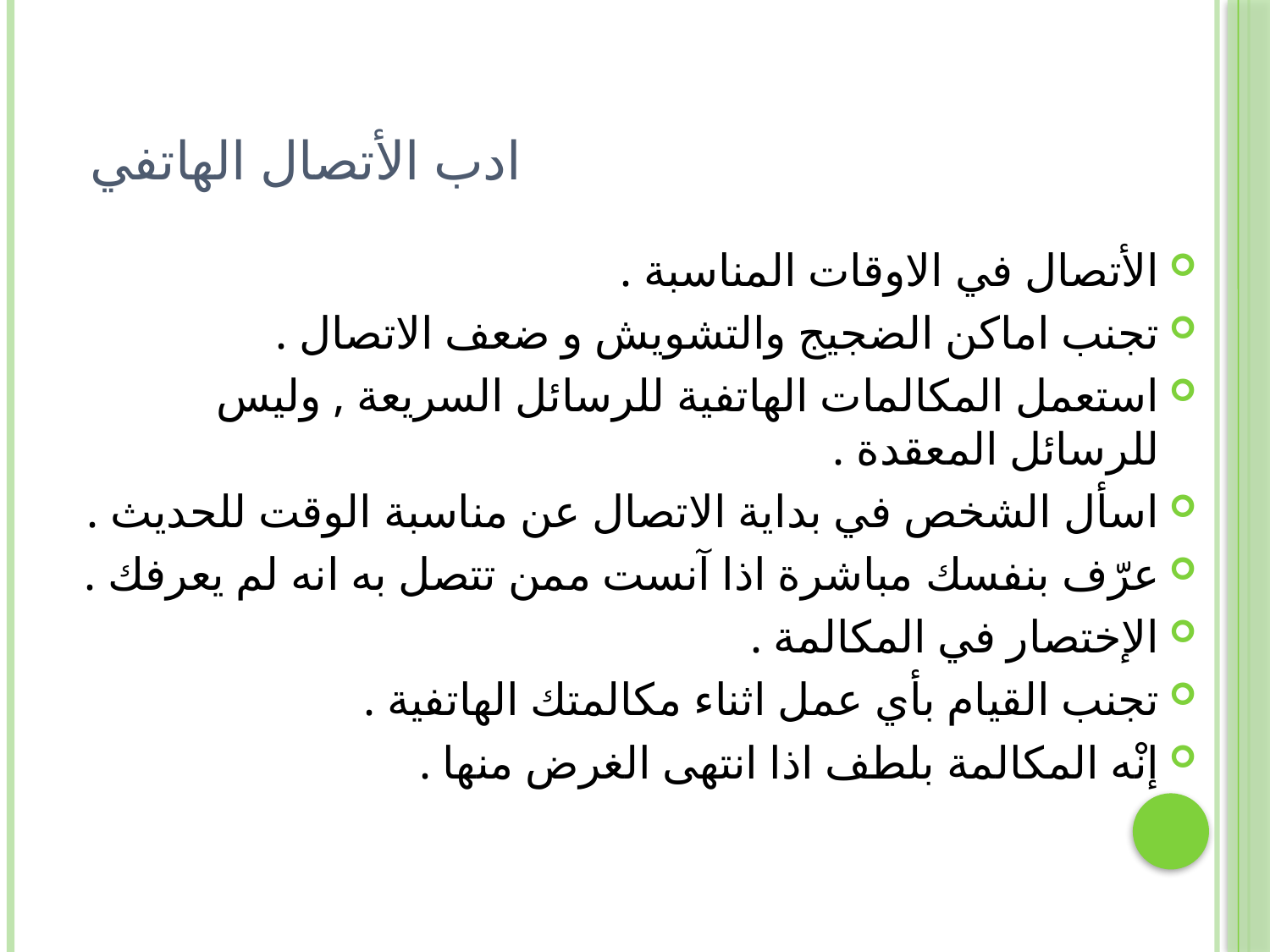

# ادب الأتصال الهاتفي
الأتصال في الاوقات المناسبة .
تجنب اماكن الضجيج والتشويش و ضعف الاتصال .
استعمل المكالمات الهاتفية للرسائل السريعة , وليس للرسائل المعقدة .
اسأل الشخص في بداية الاتصال عن مناسبة الوقت للحديث .
عرّف بنفسك مباشرة اذا آنست ممن تتصل به انه لم يعرفك .
الإختصار في المكالمة .
تجنب القيام بأي عمل اثناء مكالمتك الهاتفية .
إنْه المكالمة بلطف اذا انتهى الغرض منها .